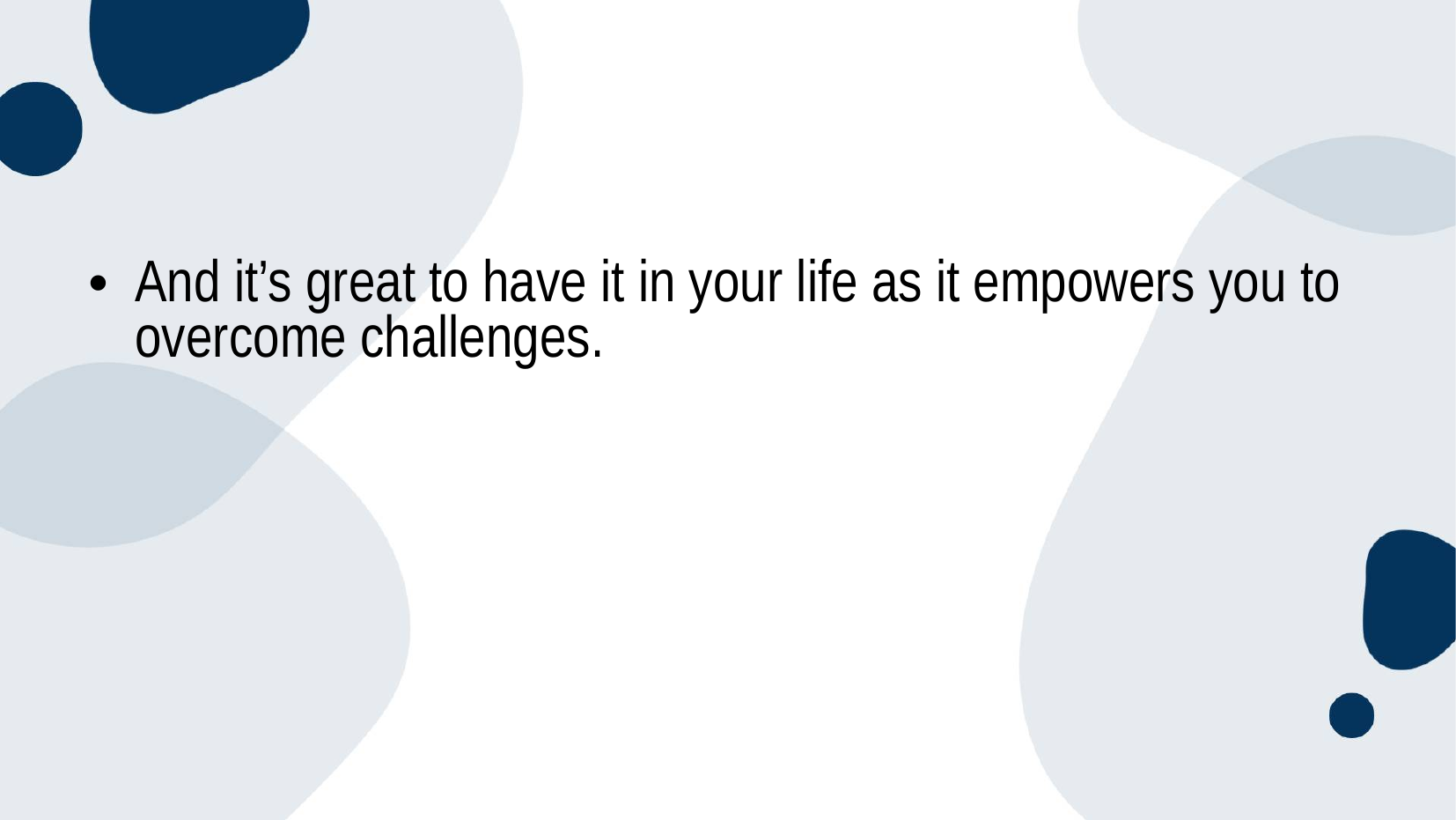

#
And it’s great to have it in your life as it empowers you to overcome challenges.